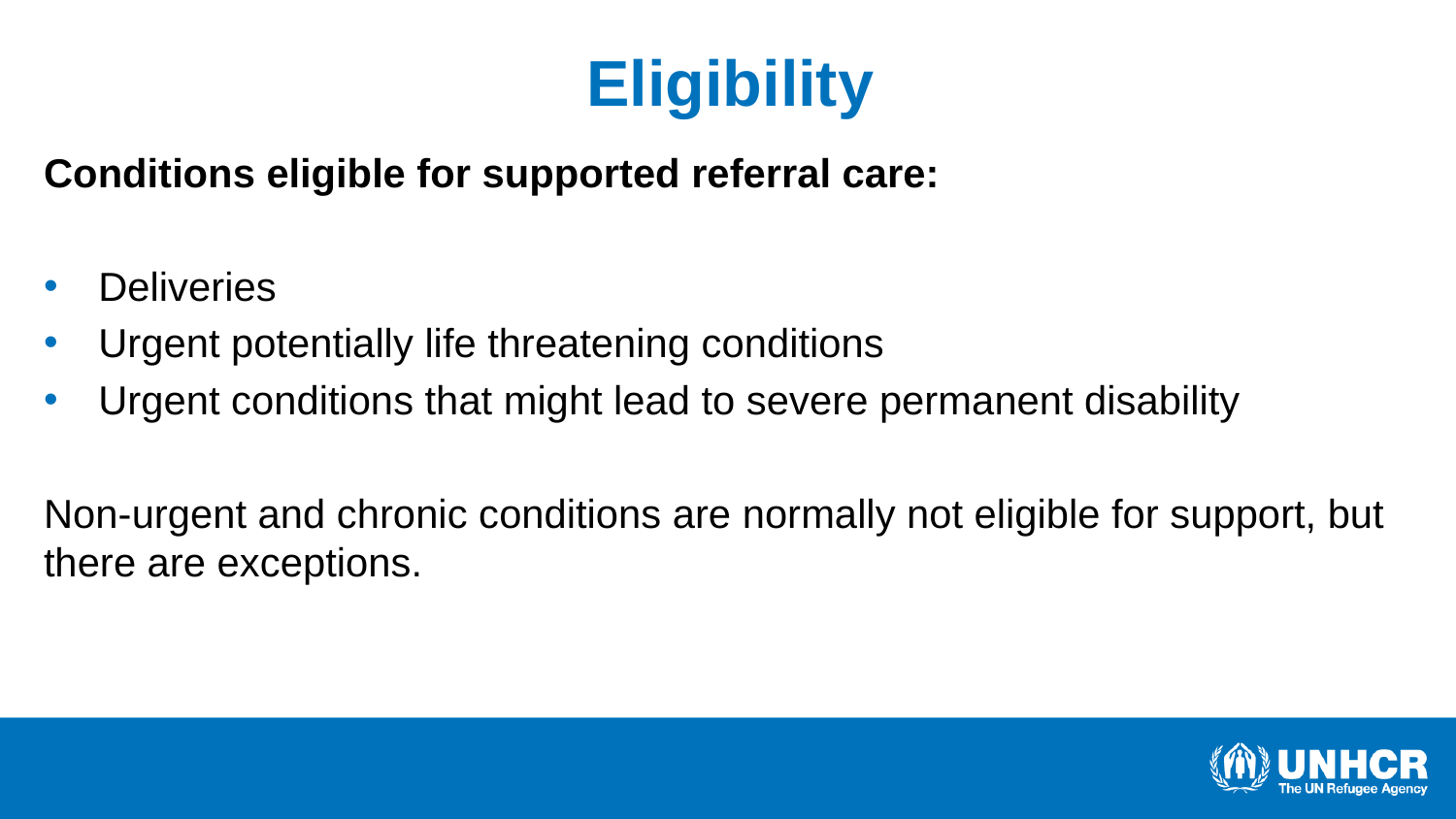

# Eligibility
Conditions eligible for supported referral care:

Deliveries
Urgent potentially life threatening conditions
Urgent conditions that might lead to severe permanent disability

Non-urgent and chronic conditions are normally not eligible for support, but there are exceptions.